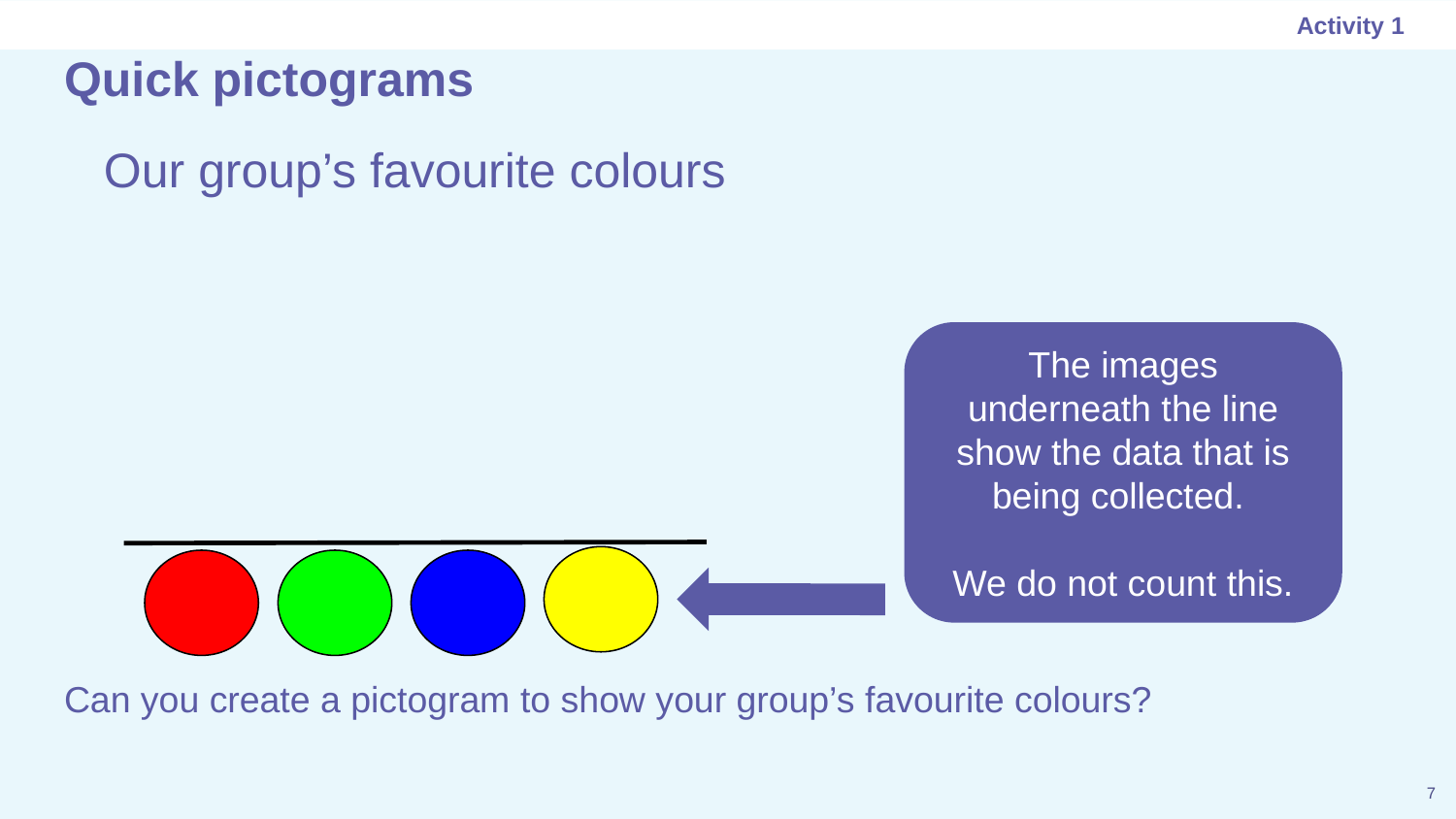

Activity 1
# Quick pictograms

Our group’s favourite colours

The images underneath the line show the data that is being collected.

We do not count this.

Can you create a pictogram to show your group’s favourite colours?

7